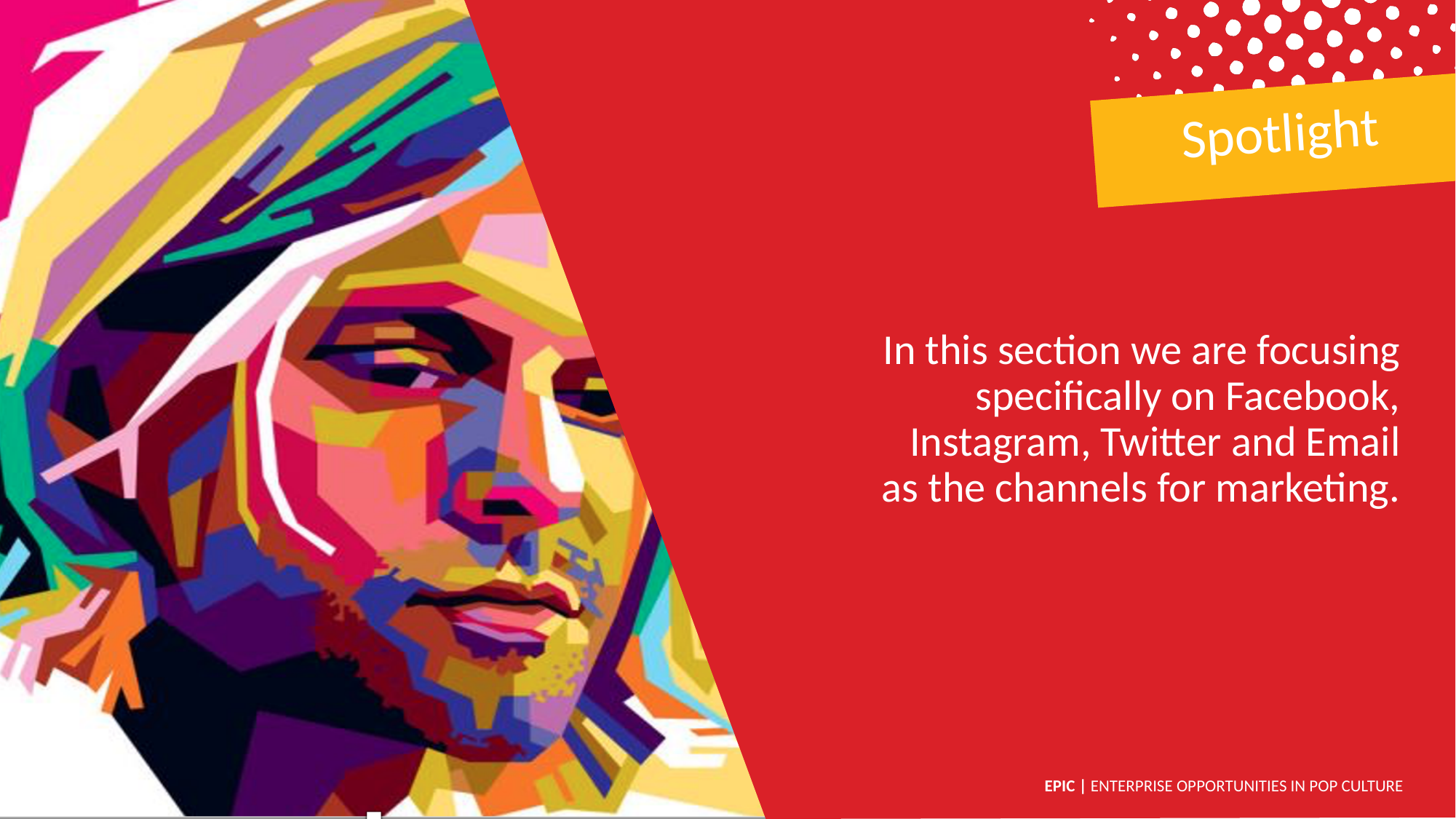

Spotlight

In this section we are focusing specifically on Facebook, Instagram, Twitter and Email as the channels for marketing.